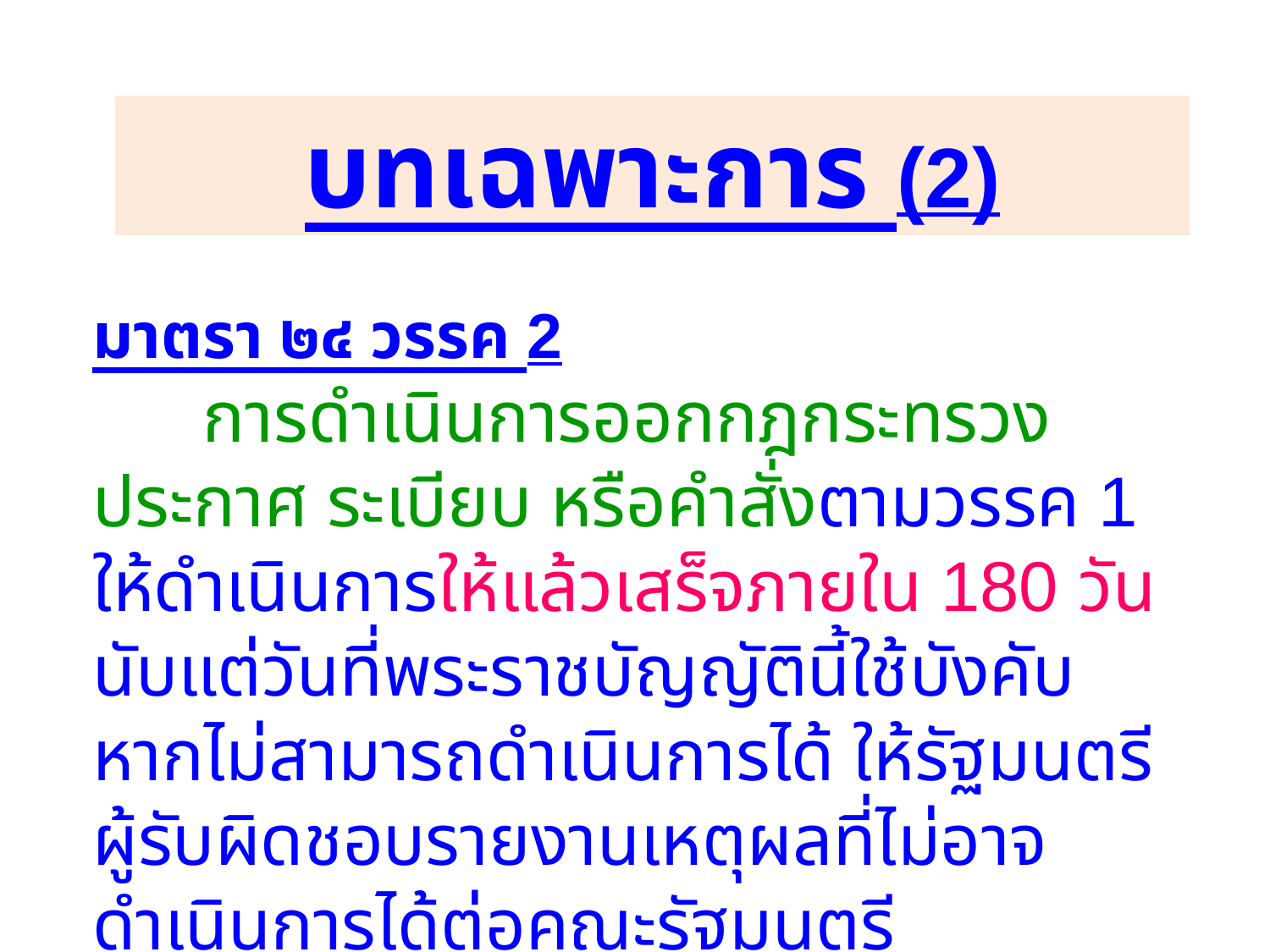

บทเฉพาะการ (2)
มาตรา ๒๔ วรรค 2
      การดำเนินการออกกฎกระทรวง ประกาศ ระเบียบ หรือคำสั่งตามวรรค 1 ให้ดำเนินการให้แล้วเสร็จภายใน 180 วัน นับแต่วันที่พระราชบัญญัตินี้ใช้บังคับ  หากไม่สามารถดำเนินการได้ ให้รัฐมนตรีผู้รับผิดชอบรายงานเหตุผลที่ไม่อาจดำเนินการได้ต่อคณะรัฐมนตรี